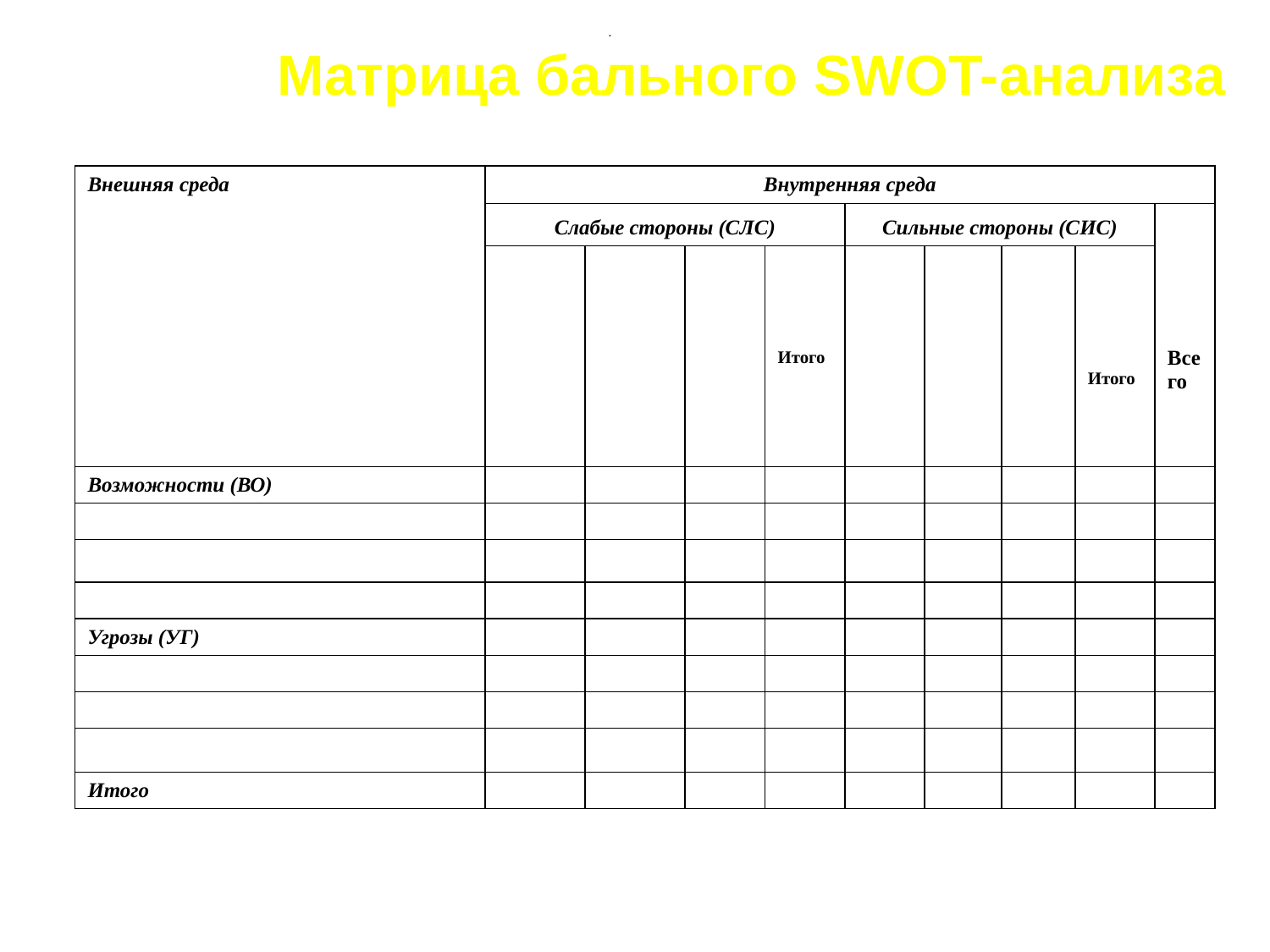

# Матрица бального SWOT-анализа

| Внешняя среда | Внутренняя среда |  |  |  |  |  |  |  |  |
| --- | --- | --- | --- | --- | --- | --- | --- | --- | --- |
|  | Слабые стороны (СЛС) |  |  |  | Сильные стороны (СИС) |  |  |  |  |
|  |  |  |  | Итого |  |  |  | Итого | Всего |
| Возможности (ВО) |  |  |  |  |  |  |  |  |  |
|  |  |  |  |  |  |  |  |  |  |
|  |  |  |  |  |  |  |  |  |  |
|  |  |  |  |  |  |  |  |  |  |
| Угрозы (УГ) |  |  |  |  |  |  |  |  |  |
|  |  |  |  |  |  |  |  |  |  |
|  |  |  |  |  |  |  |  |  |  |
|  |  |  |  |  |  |  |  |  |  |
| Итого |  |  |  |  |  |  |  |  |  |